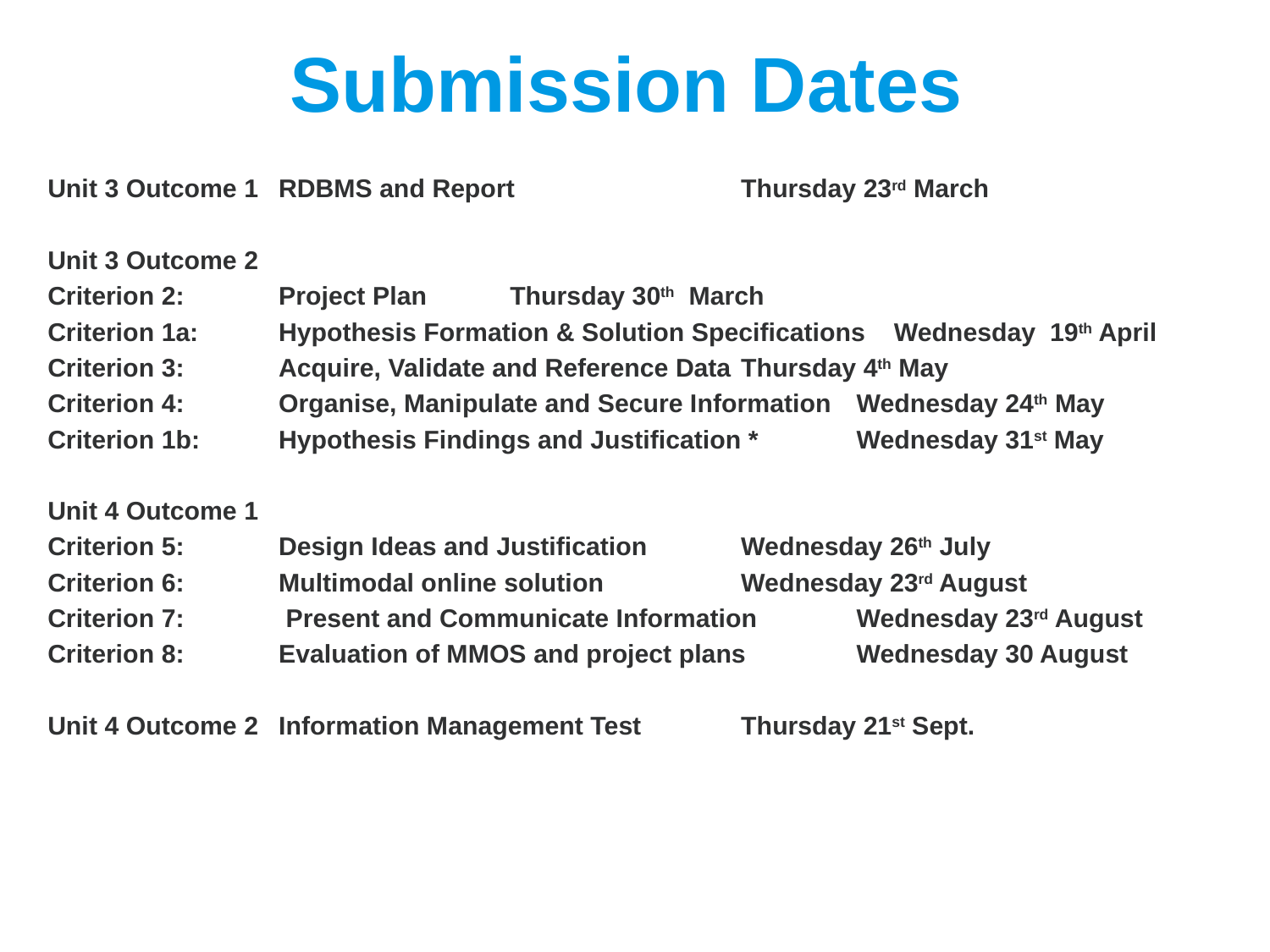

# Submission Dates
Unit 3 Outcome 1 	RDBMS and Report				Thursday 23rd March

Unit 3 Outcome 2
Criterion 2:	Project Plan				Thursday 30th  March
Criterion 1a:	Hypothesis Formation & Solution Specifications    Wednesday  19th April
Criterion 3:	Acquire, Validate and Reference Data		Thursday 4th May
Criterion 4:	Organise, Manipulate and Secure Information	Wednesday 24th May
Criterion 1b:	Hypothesis Findings and Justification *		Wednesday 31st May

Unit 4 Outcome 1
Criterion 5:	Design Ideas and Justification			Wednesday 26th July
Criterion 6:	Multimodal online solution			Wednesday 23rd August
Criterion 7:	 Present and Communicate Information 		Wednesday 23rd August
Criterion 8:	Evaluation of MMOS and project plans		Wednesday 30 August

Unit 4 Outcome 2	Information Management Test			Thursday 21st Sept.